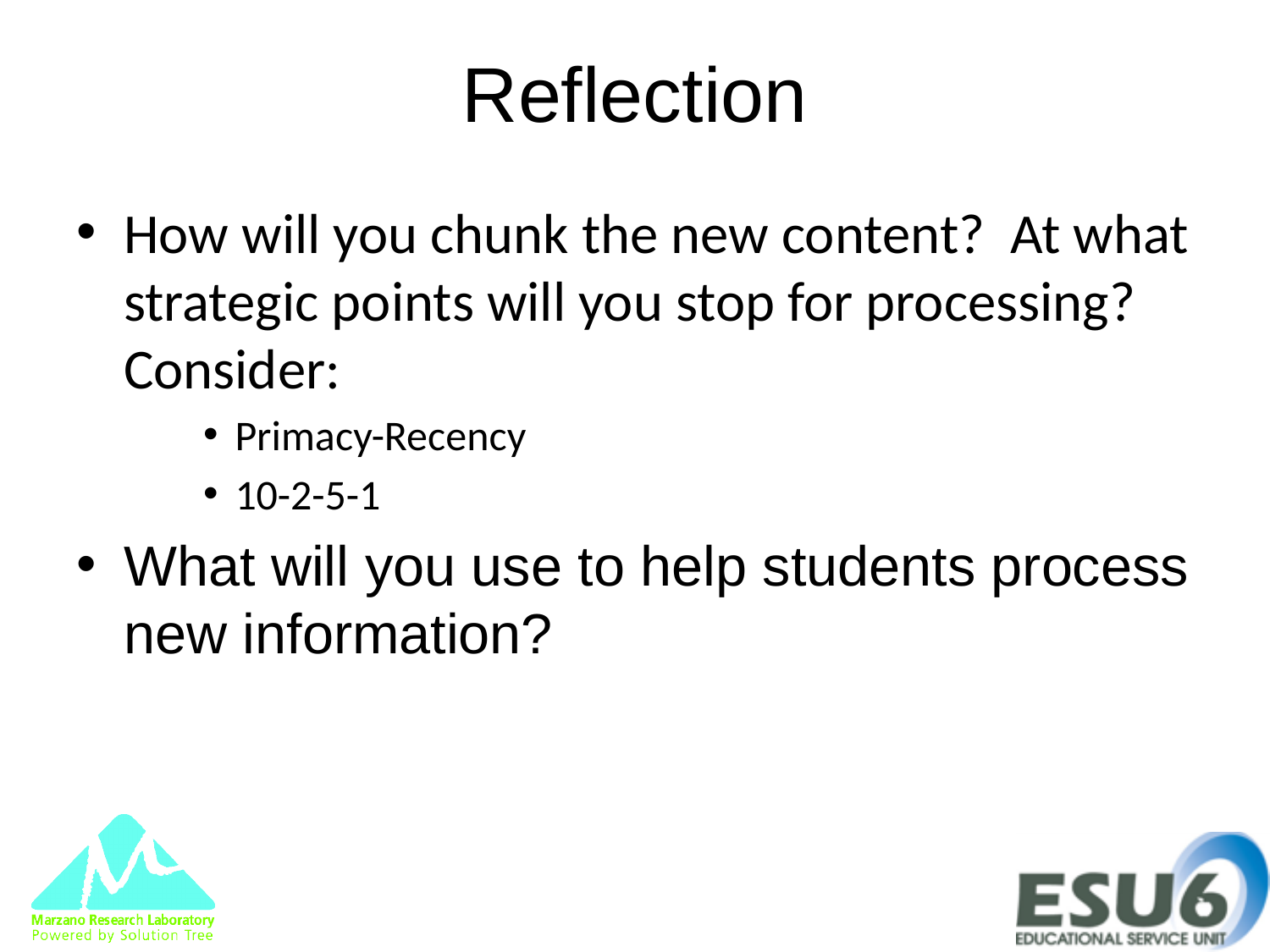

# Reflection
How will you chunk the new content?  At what strategic points will you stop for processing?  Consider:
Primacy-Recency
10-2-5-1
What will you use to help students process new information?